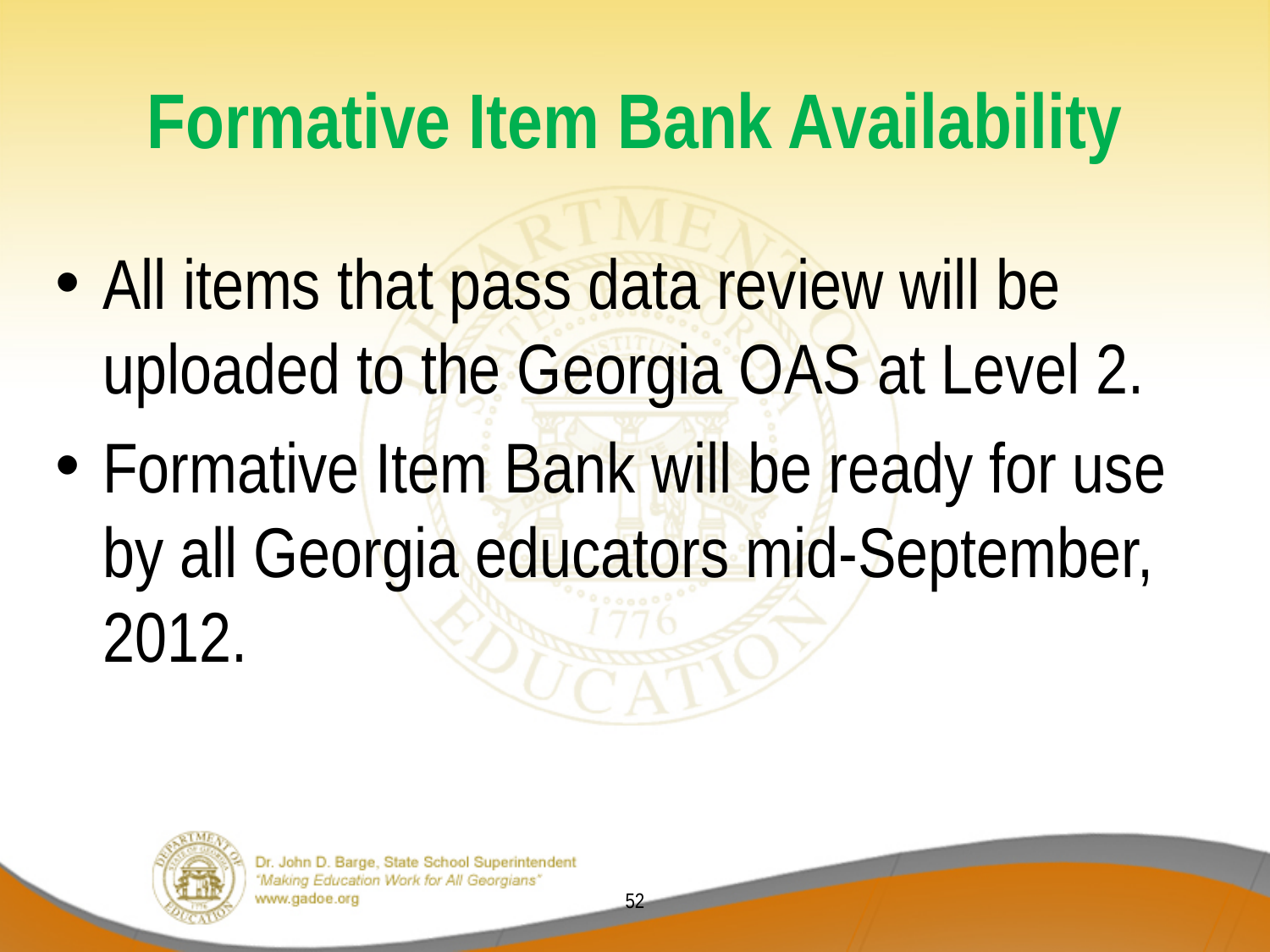

# Formative Item Bank Availability
All items that pass data review will be uploaded to the Georgia OAS at Level 2.
Formative Item Bank will be ready for use by all Georgia educators mid-September, 2012.

52